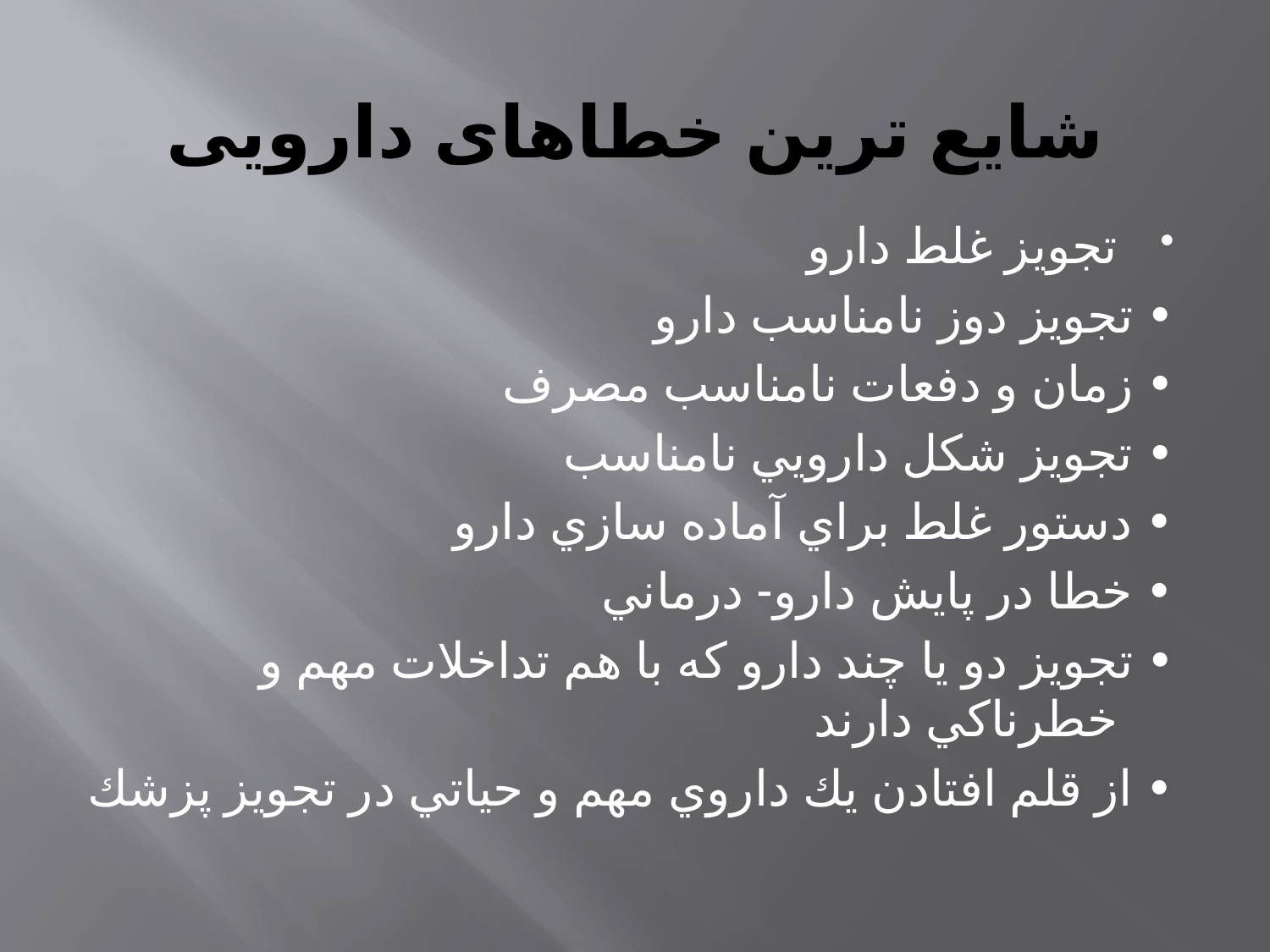

# شايع ترين خطاهای دارويی
تجويز غلط دارو
• تجويز دوز نامناسب دارو
• زمان و دفعات نامناسب مصرف
• تجويز شكل دارويي نامناسب
• دستور غلط براي آماده سازي دارو
• خطا در پايش دارو- درماني
• تجويز دو يا چند دارو كه با هم تداخلات مهم و خطرناكي دارند
• از قلم افتادن يك داروي مهم و حياتي در تجويز پزشك